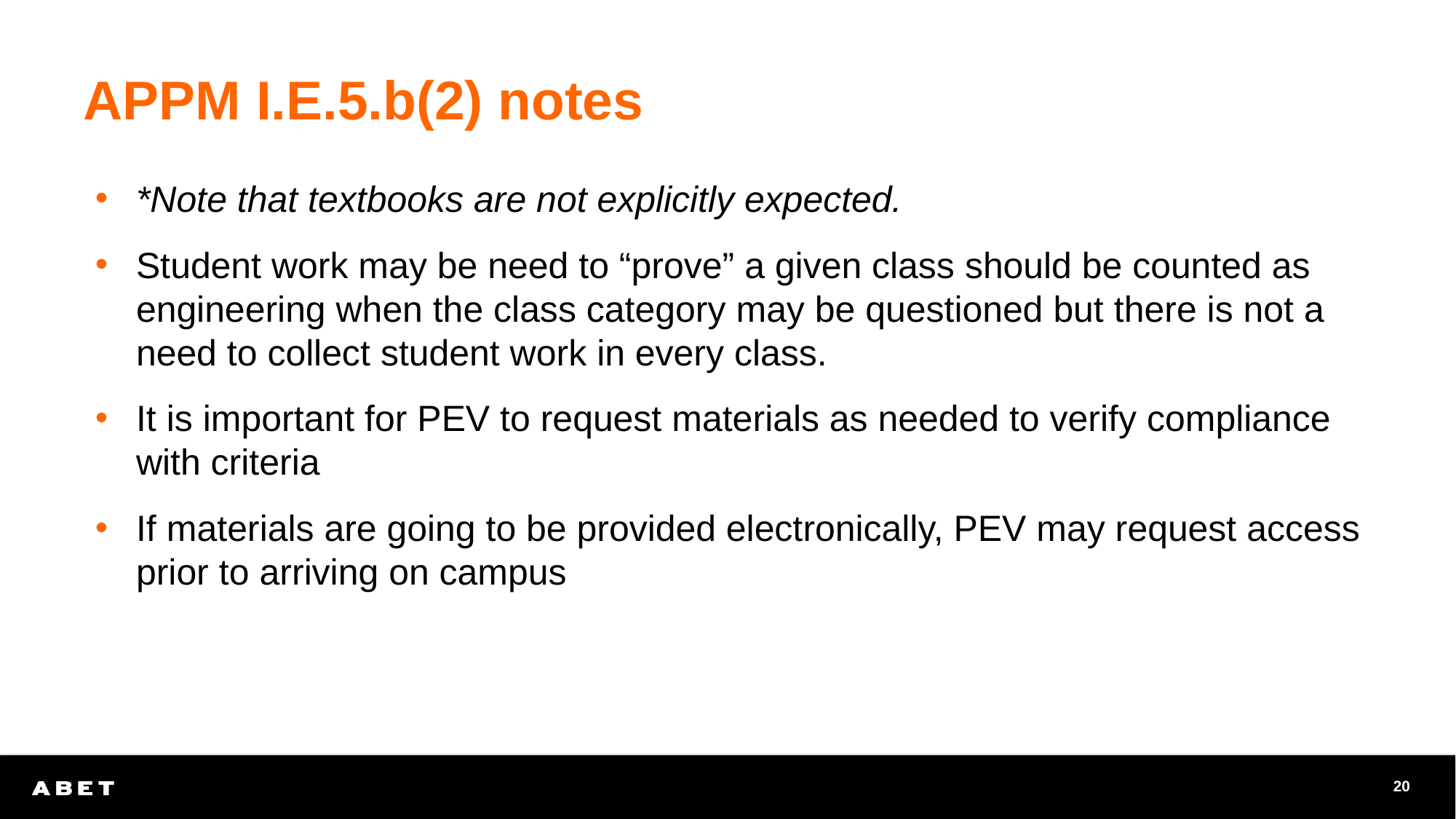

# APPM I.E.5.b(2) notes
*Note that textbooks are not explicitly expected.
Student work may be need to “prove” a given class should be counted as engineering when the class category may be questioned but there is not a need to collect student work in every class.
It is important for PEV to request materials as needed to verify compliance with criteria
If materials are going to be provided electronically, PEV may request access prior to arriving on campus